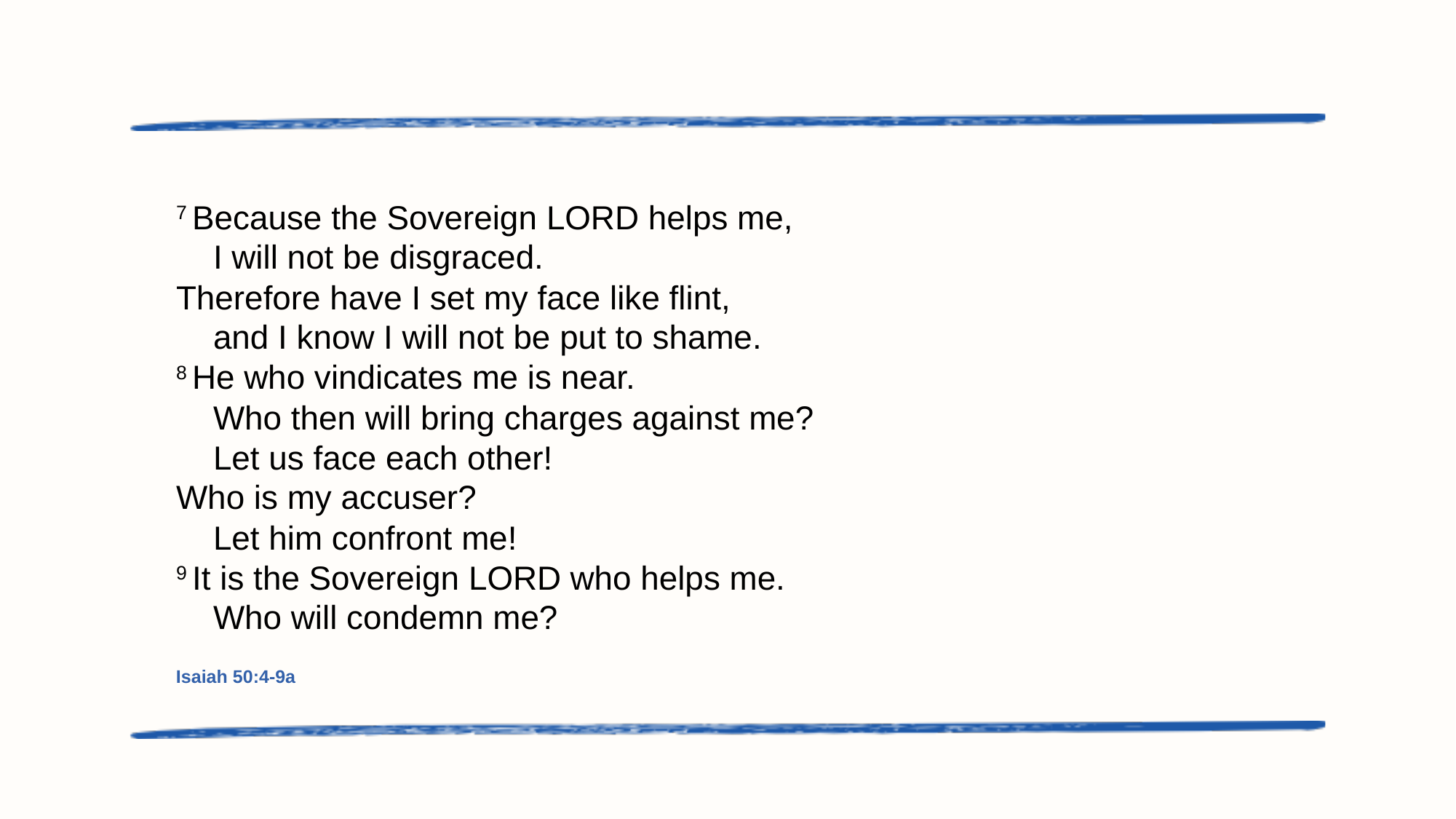

7 Because the Sovereign Lord helps me,
    I will not be disgraced.
Therefore have I set my face like flint,
    and I know I will not be put to shame.
8 He who vindicates me is near.
    Who then will bring charges against me?
    Let us face each other!
Who is my accuser?
    Let him confront me!
9 It is the Sovereign Lord who helps me.
    Who will condemn me?
Isaiah 50:4-9a